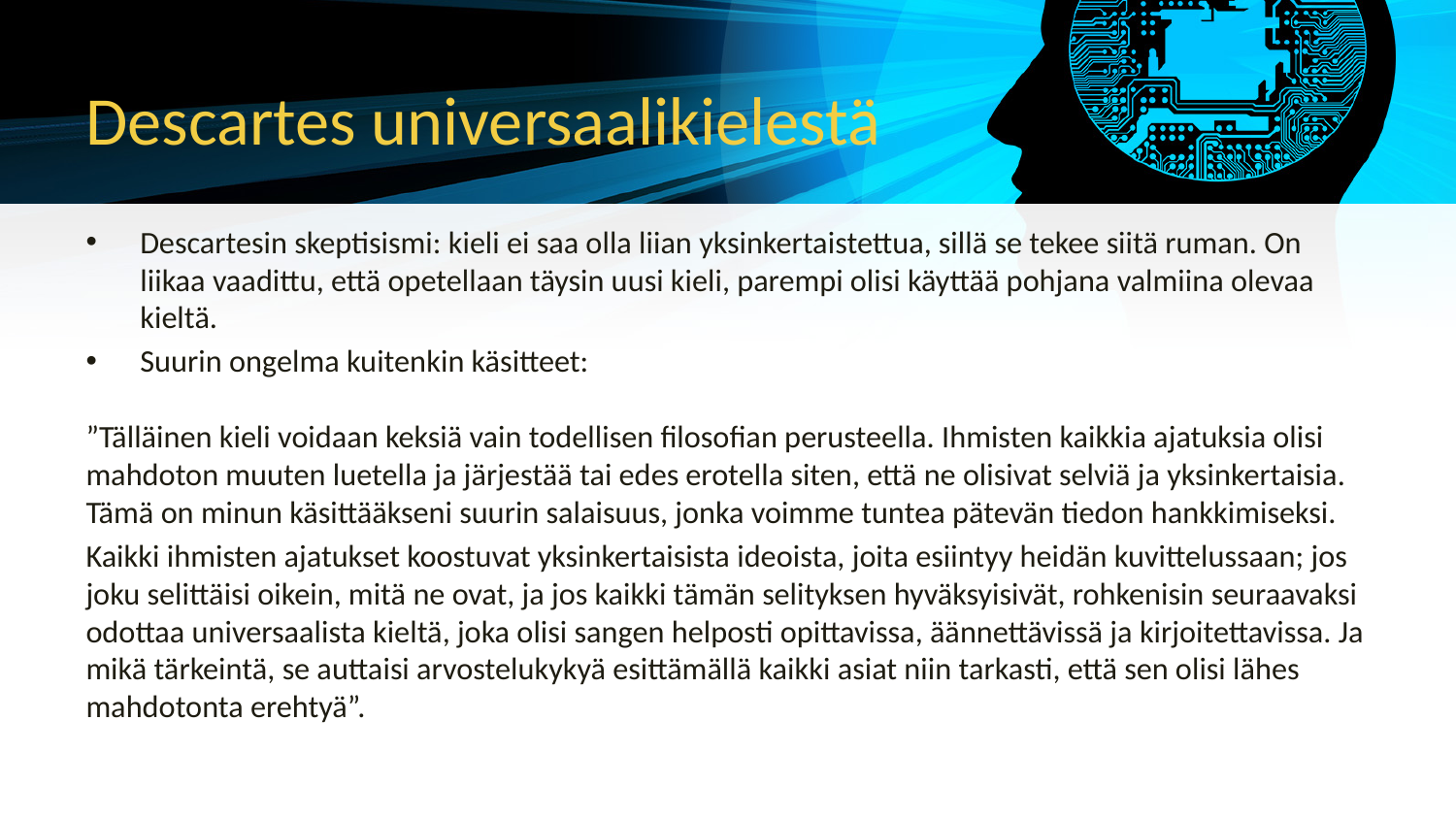

# Descartes universaalikielestä
Descartesin skeptisismi: kieli ei saa olla liian yksinkertaistettua, sillä se tekee siitä ruman. On liikaa vaadittu, että opetellaan täysin uusi kieli, parempi olisi käyttää pohjana valmiina olevaa kieltä.
Suurin ongelma kuitenkin käsitteet:
”Tälläinen kieli voidaan keksiä vain todellisen filosofian perusteella. Ihmisten kaikkia ajatuksia olisi mahdoton muuten luetella ja järjestää tai edes erotella siten, että ne olisivat selviä ja yksinkertaisia. Tämä on minun käsittääkseni suurin salaisuus, jonka voimme tuntea pätevän tiedon hankkimiseksi.
Kaikki ihmisten ajatukset koostuvat yksinkertaisista ideoista, joita esiintyy heidän kuvittelussaan; jos joku selittäisi oikein, mitä ne ovat, ja jos kaikki tämän selityksen hyväksyisivät, rohkenisin seuraavaksi odottaa universaalista kieltä, joka olisi sangen helposti opittavissa, äännettävissä ja kirjoitettavissa. Ja mikä tärkeintä, se auttaisi arvostelukykyä esittämällä kaikki asiat niin tarkasti, että sen olisi lähes mahdotonta erehtyä”.